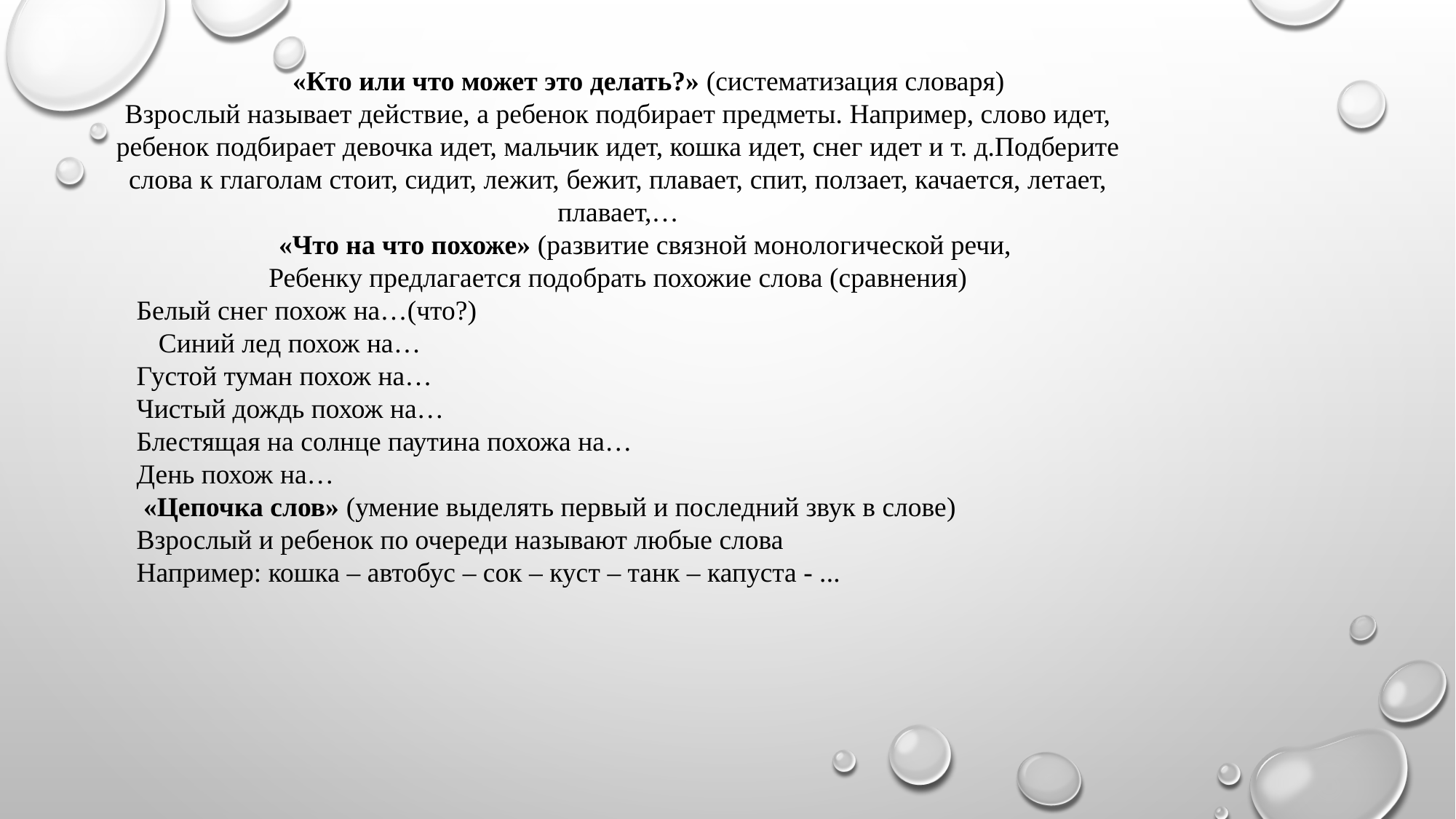

«Кто или что может это делать?» (систематизация словаря)
Взрослый называет действие, а ребенок подбирает предметы. Например, слово идет, ребенок подбирает девочка идет, мальчик идет, кошка идет, снег идет и т. д.Подберите слова к глаголам стоит, сидит, лежит, бежит, плавает, спит, ползает, качается, летает, плавает,…
 «Что на что похоже» (развитие связной монологической речи,
Ребенку предлагается подобрать похожие слова (сравнения)
Белый снег похож на…(что?)
           Синий лед похож на…
Густой туман похож на…
Чистый дождь похож на…
Блестящая на солнце паутина похожа на…
День похож на…
 «Цепочка слов» (умение выделять первый и последний звук в слове)
Взрослый и ребенок по очереди называют любые слова
Например: кошка – автобус – сок – куст – танк – капуста - ...